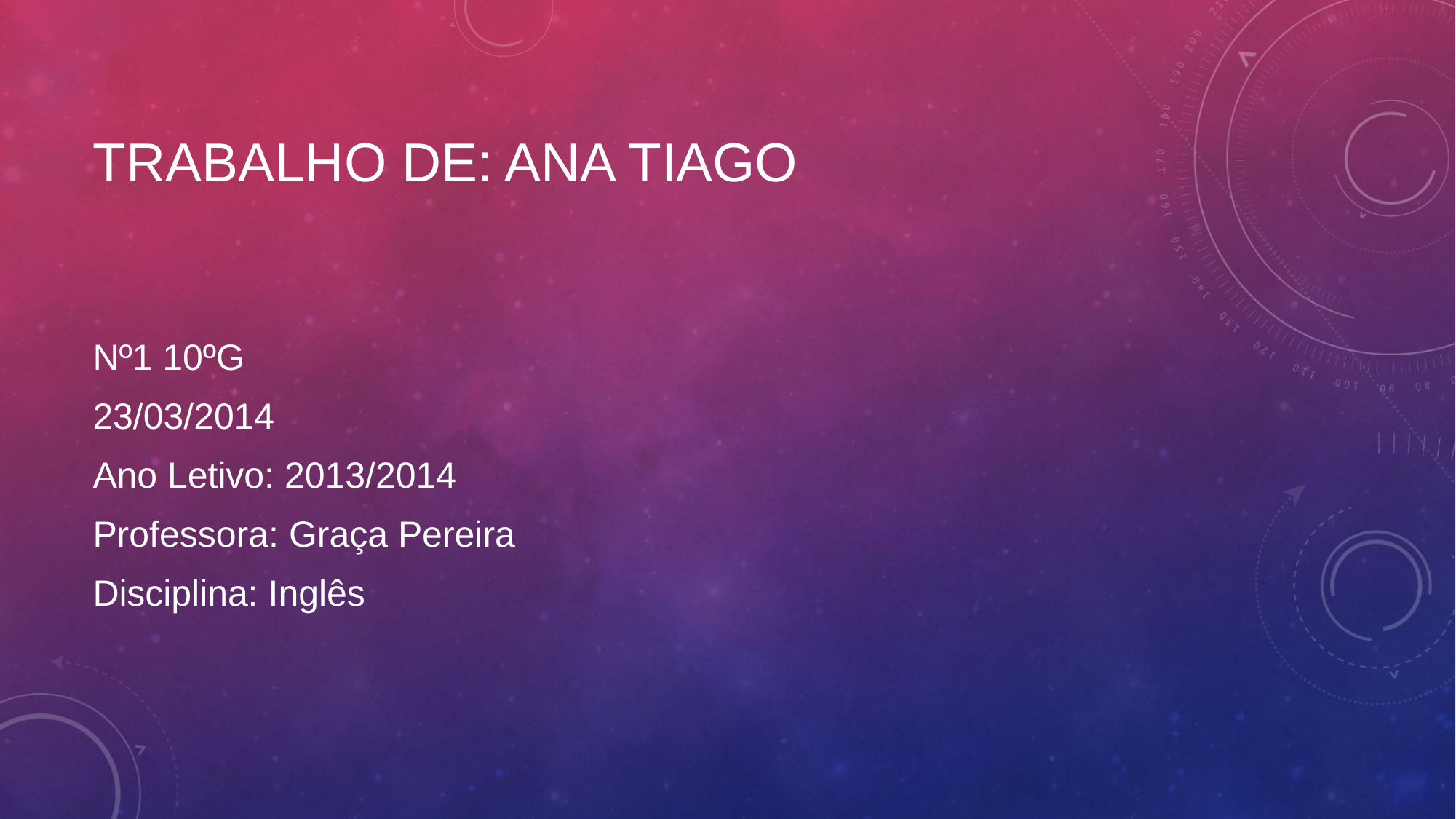

# Trabalho de: ana tiago
Nº1 10ºG
23/03/2014
Ano Letivo: 2013/2014
Professora: Graça Pereira
Disciplina: Inglês